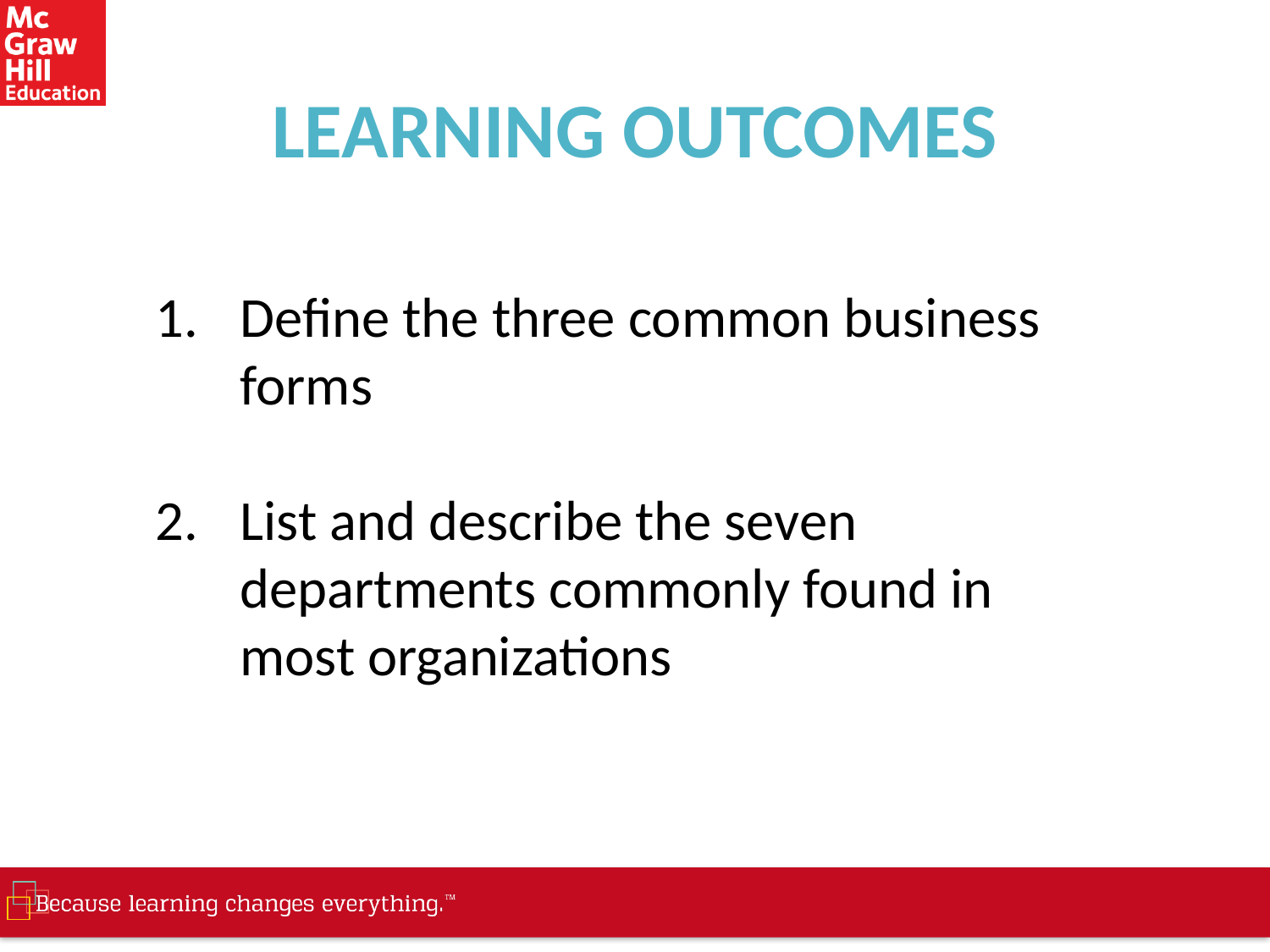

# LEARNING OUTCOMES
Define the three common business forms

List and describe the seven departments commonly found in most organizations